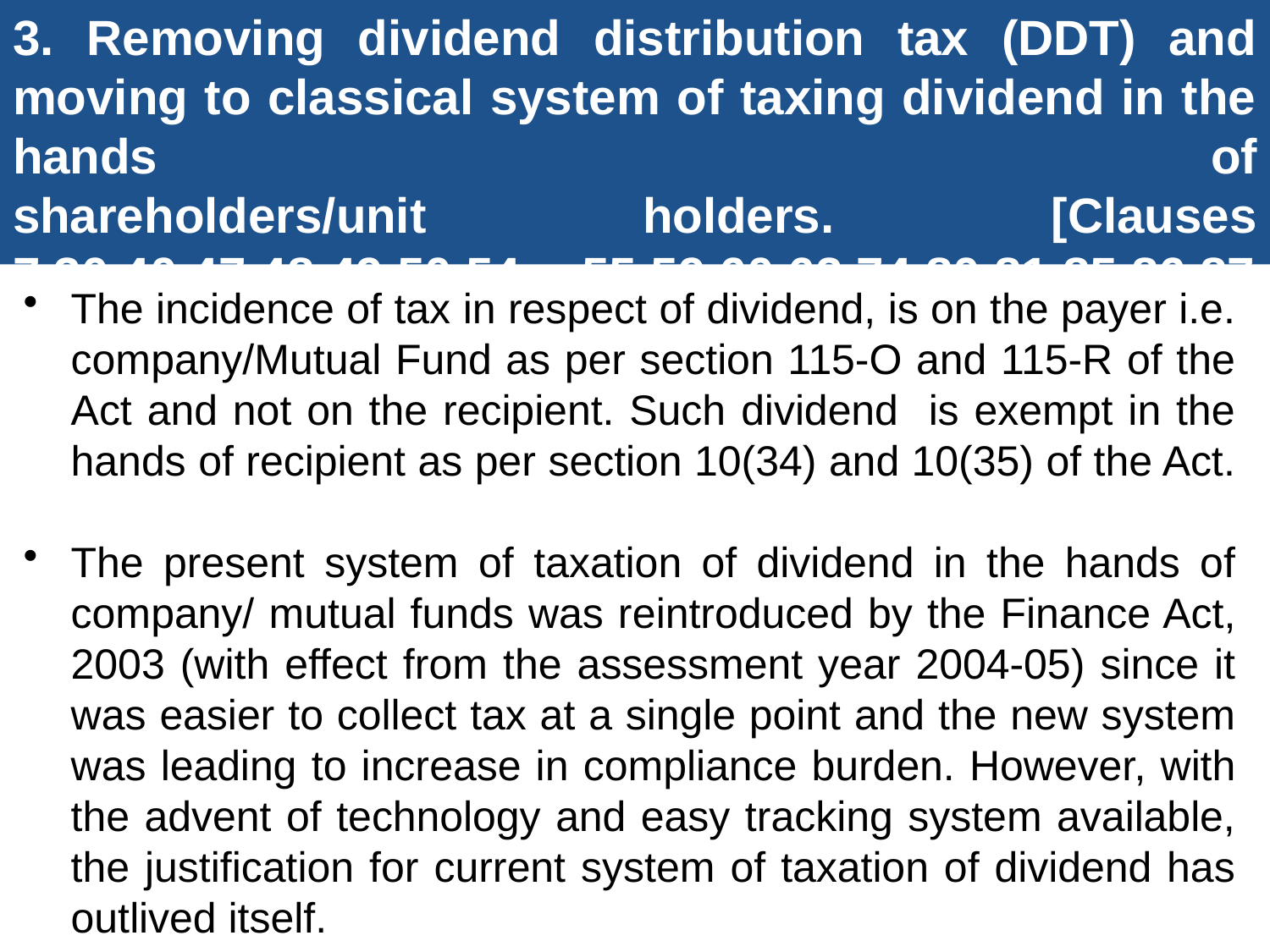

# 3. Removing dividend distribution tax (DDT) and moving to classical system of taxing dividend in the hands of shareholders/unit holders. [Clauses 7,30,40,47,48,49,50,54, 55,59,60,62,74,80,81,85,86,87 & 88]
The incidence of tax in respect of dividend, is on the payer i.e. company/Mutual Fund as per section 115-O and 115-R of the Act and not on the recipient. Such dividend  is exempt in the hands of recipient as per section 10(34) and 10(35) of the Act.

The present system of taxation of dividend in the hands of company/ mutual funds was re­introduced by the Finance Act, 2003 (with effect from the assessment year 2004-05) since it was easier to collect tax at a single point and the new system was leading to increase in compliance burden. However, with the advent of technology and easy tracking system available, the justification for current system of taxation of dividend has outlived itself.
176